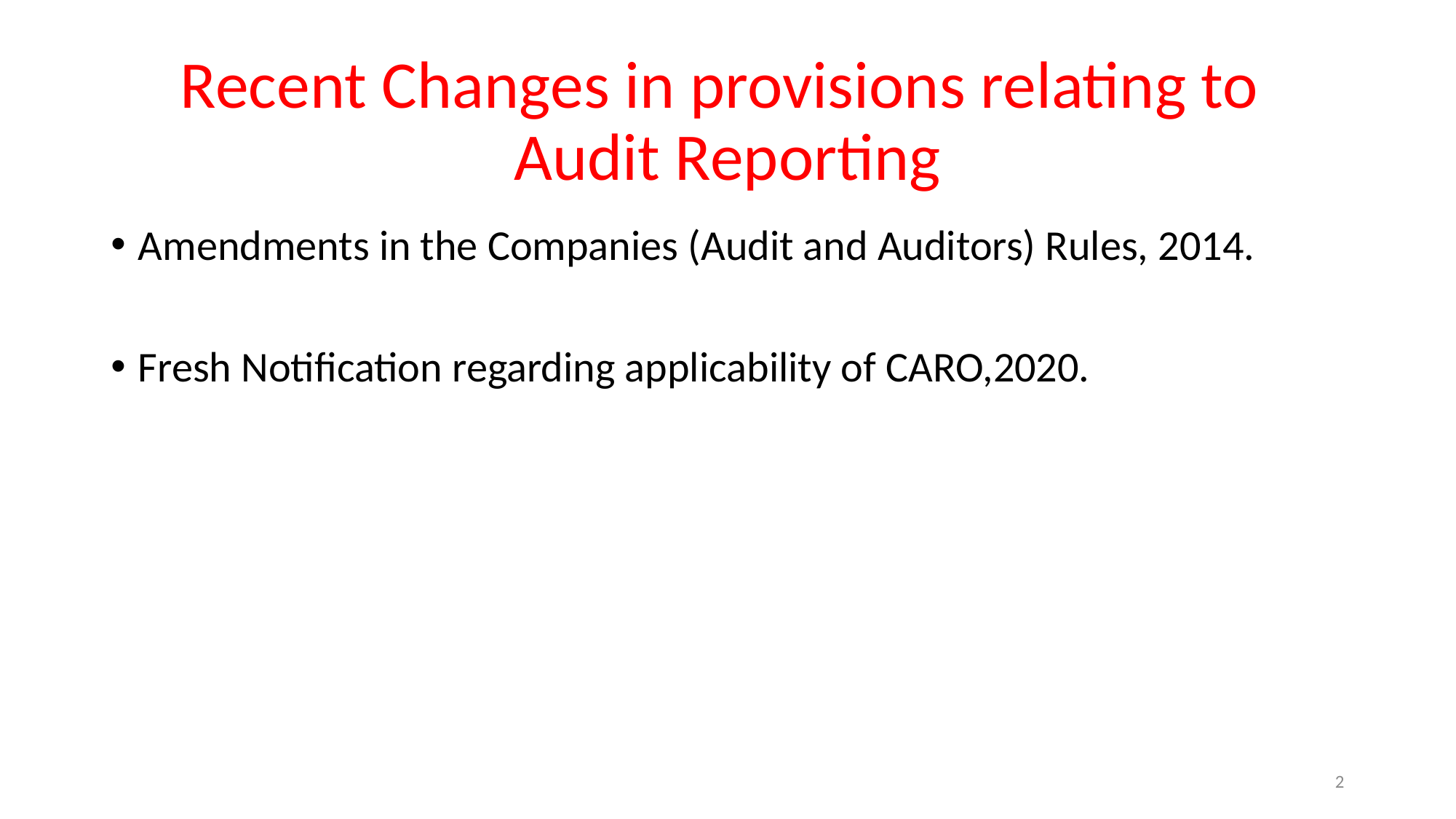

# Recent Changes in provisions relating to  Audit Reporting
Amendments in the Companies (Audit and Auditors) Rules, 2014.

Fresh Notification regarding applicability of CARO,2020.
2